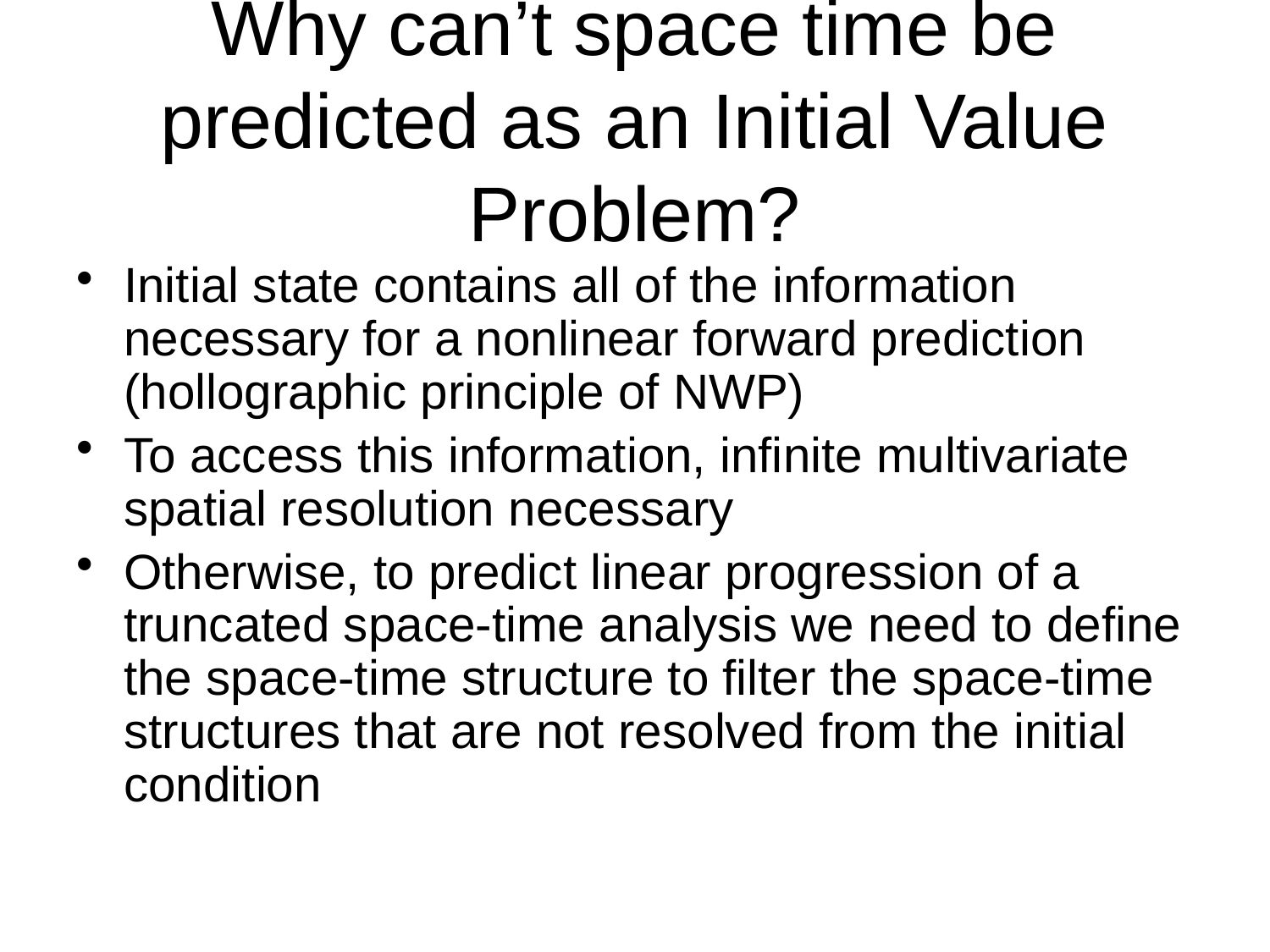

# Why can’t space time be predicted as an Initial Value Problem?
Initial state contains all of the information necessary for a nonlinear forward prediction (hollographic principle of NWP)
To access this information, infinite multivariate spatial resolution necessary
Otherwise, to predict linear progression of a truncated space-time analysis we need to define the space-time structure to filter the space-time structures that are not resolved from the initial condition